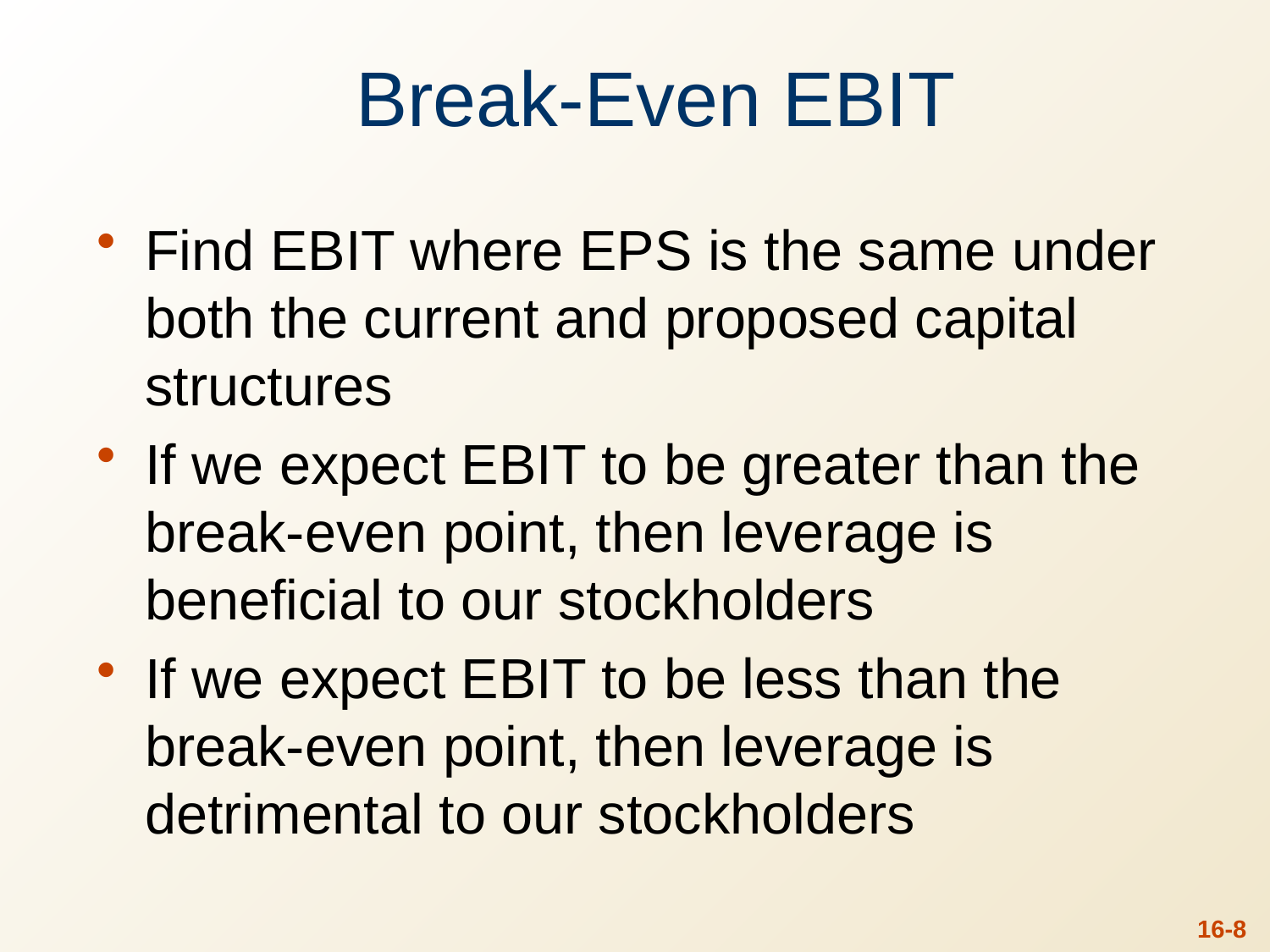

# Break-Even EBIT
Find EBIT where EPS is the same under both the current and proposed capital structures
If we expect EBIT to be greater than the break-even point, then leverage is beneficial to our stockholders
If we expect EBIT to be less than the break-even point, then leverage is detrimental to our stockholders
16-8